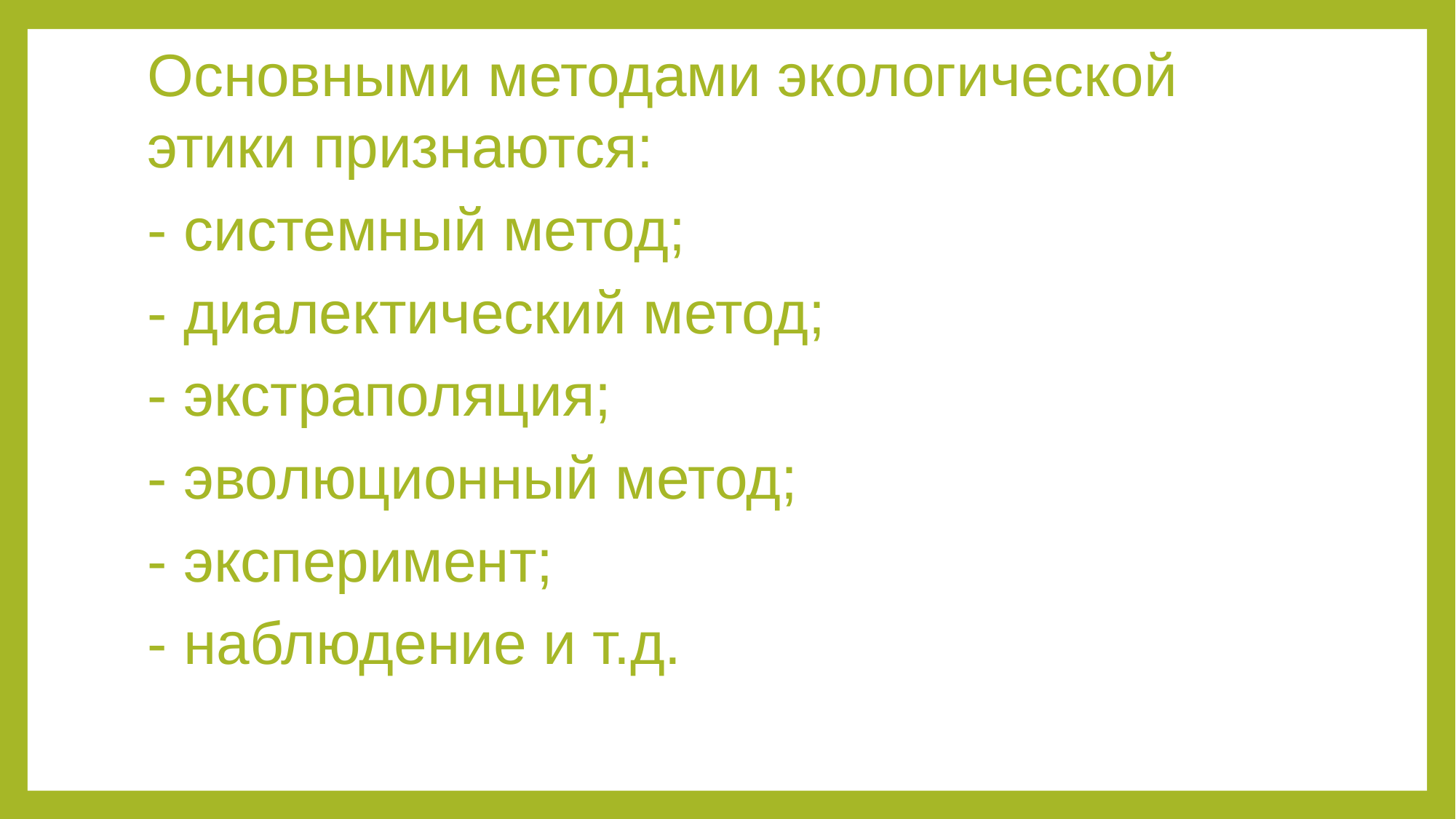

Основными методами экологической этики признаются:
- системный метод;
- диалектический метод;
- экстраполяция;
- эволюционный метод;
- эксперимент;
- наблюдение и т.д.